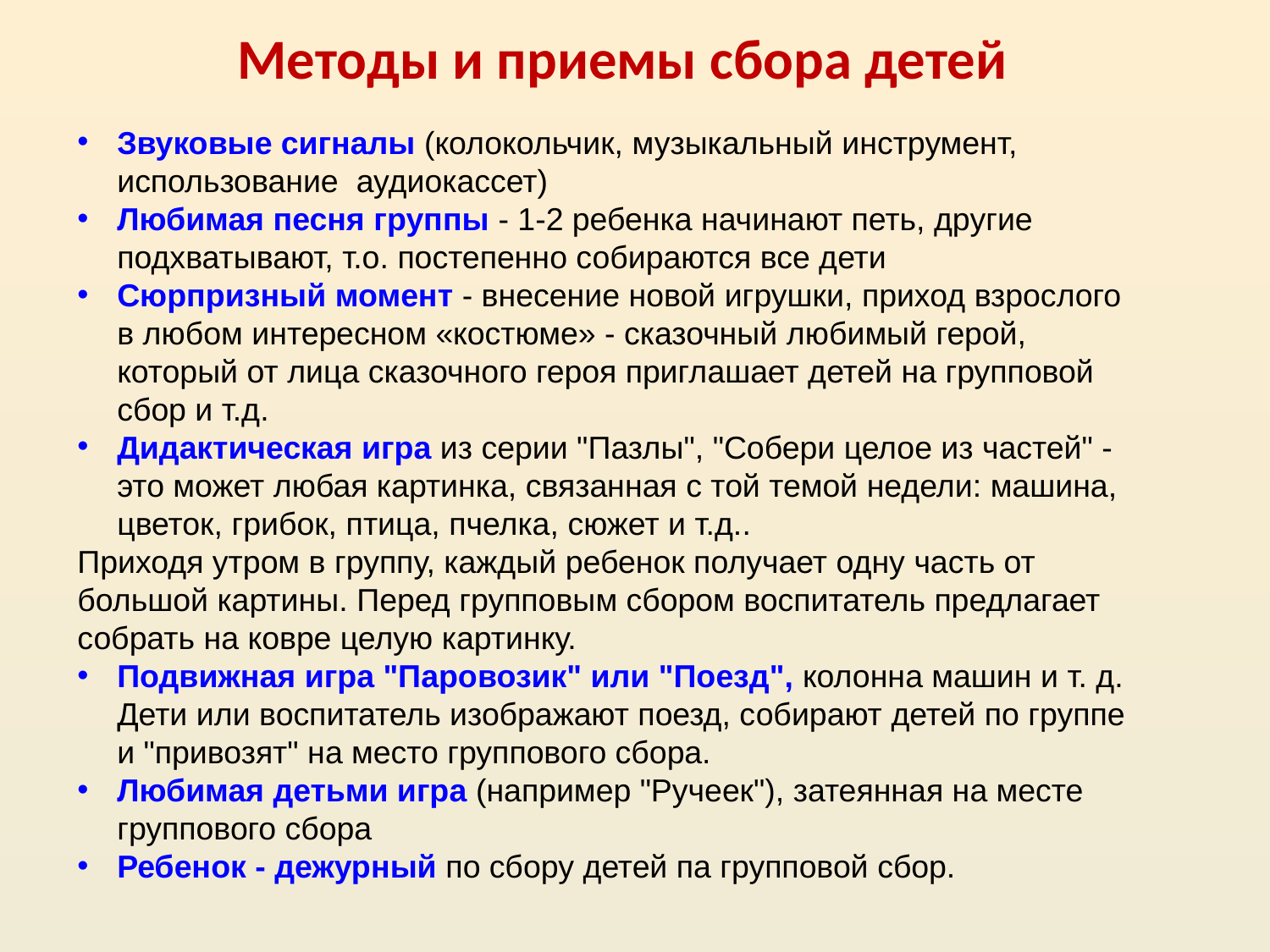

Методы и приемы сбора детей
Звуковые сигналы (колокольчик, музыкальный инструмент, использование  аудиокассет)
Любимая песня группы - 1-2 ребенка начинают петь, другие подхватывают, т.о. постепенно собираются все дети
Сюрпризный момент - внесение новой игрушки, приход взрослого в любом интересном «костюме» - сказочный любимый герой, который от лица сказочного героя приглашает детей на групповой сбор и т.д.
Дидактическая игра из серии "Пазлы", "Собери целое из частей" - это может любая картинка, связанная с той темой недели: машина, цветок, грибок, птица, пчелка, сюжет и т.д..
Приходя утром в группу, каждый ребенок получает одну часть от большой картины. Перед групповым сбором воспитатель предлагает собрать на ковре целую картинку.
Подвижная игра "Паровозик" или "Поезд", колонна машин и т. д. Дети или воспитатель изображают поезд, собирают детей по группе и "привозят" на место группового сбора.
Любимая детьми игра (например "Ручеек"), затеянная на месте группового сбора
Ребенок - дежурный по сбору детей па групповой сбор.